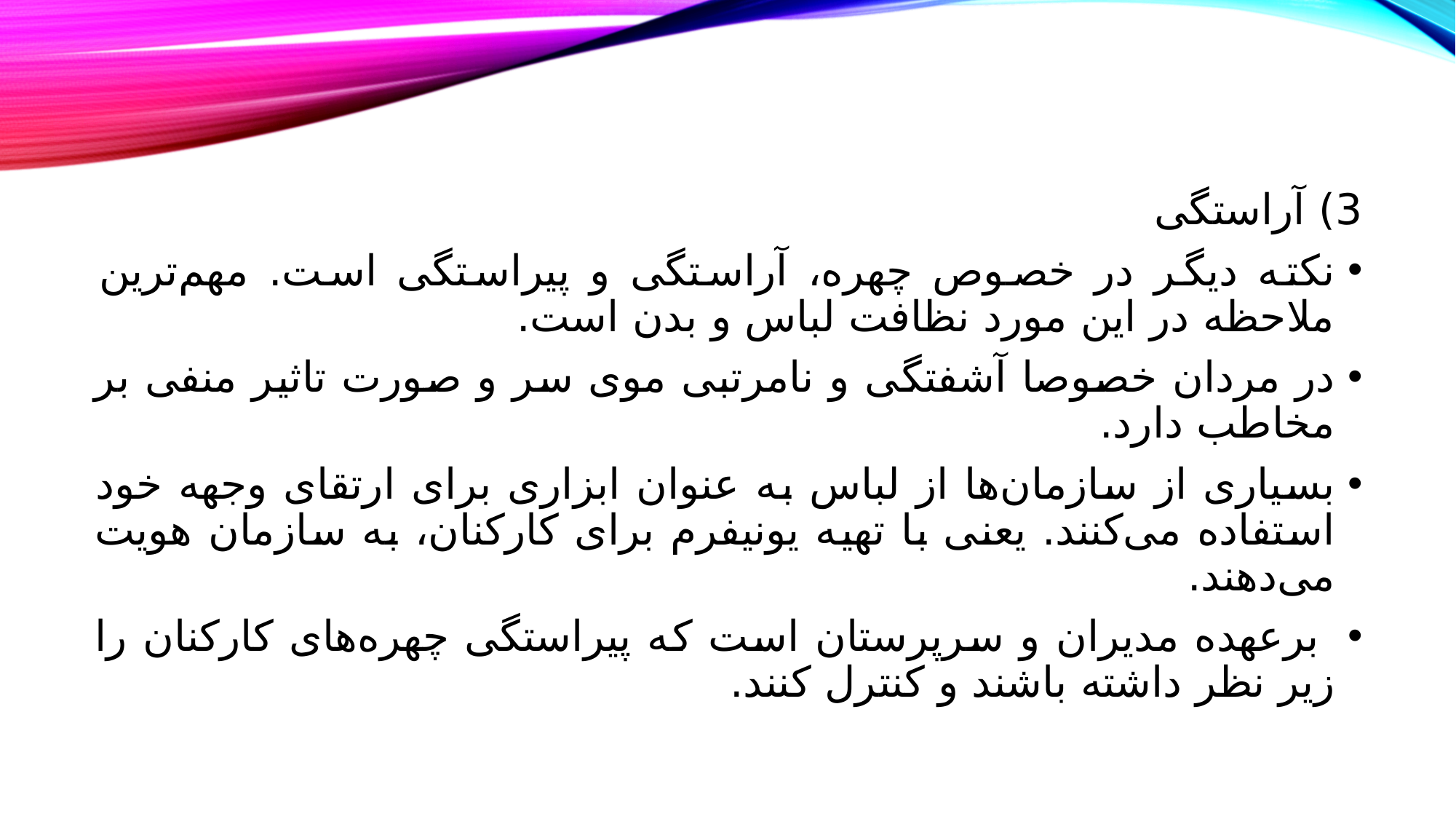

3) آراستگی
نکته دیگر در خصوص چهره، آراستگی و پیراستگی است. مهم‌ترین ملاحظه در این مورد نظافت لباس و بدن است.
در مردان خصوصا آشفتگی و نامرتبی موی سر و صورت تاثیر منفی بر مخاطب دارد.
بسیاری از سازمان‌ها از لباس به عنوان ابزاری برای ارتقای وجهه خود استفاده می‌کنند. یعنی با تهیه یونیفرم برای کارکنان، به سازمان هویت می‌دهند.
 برعهده مدیران و سرپرستان است که پیراستگی چهره‌های کارکنان را زیر نظر داشته باشند و کنترل کنند.